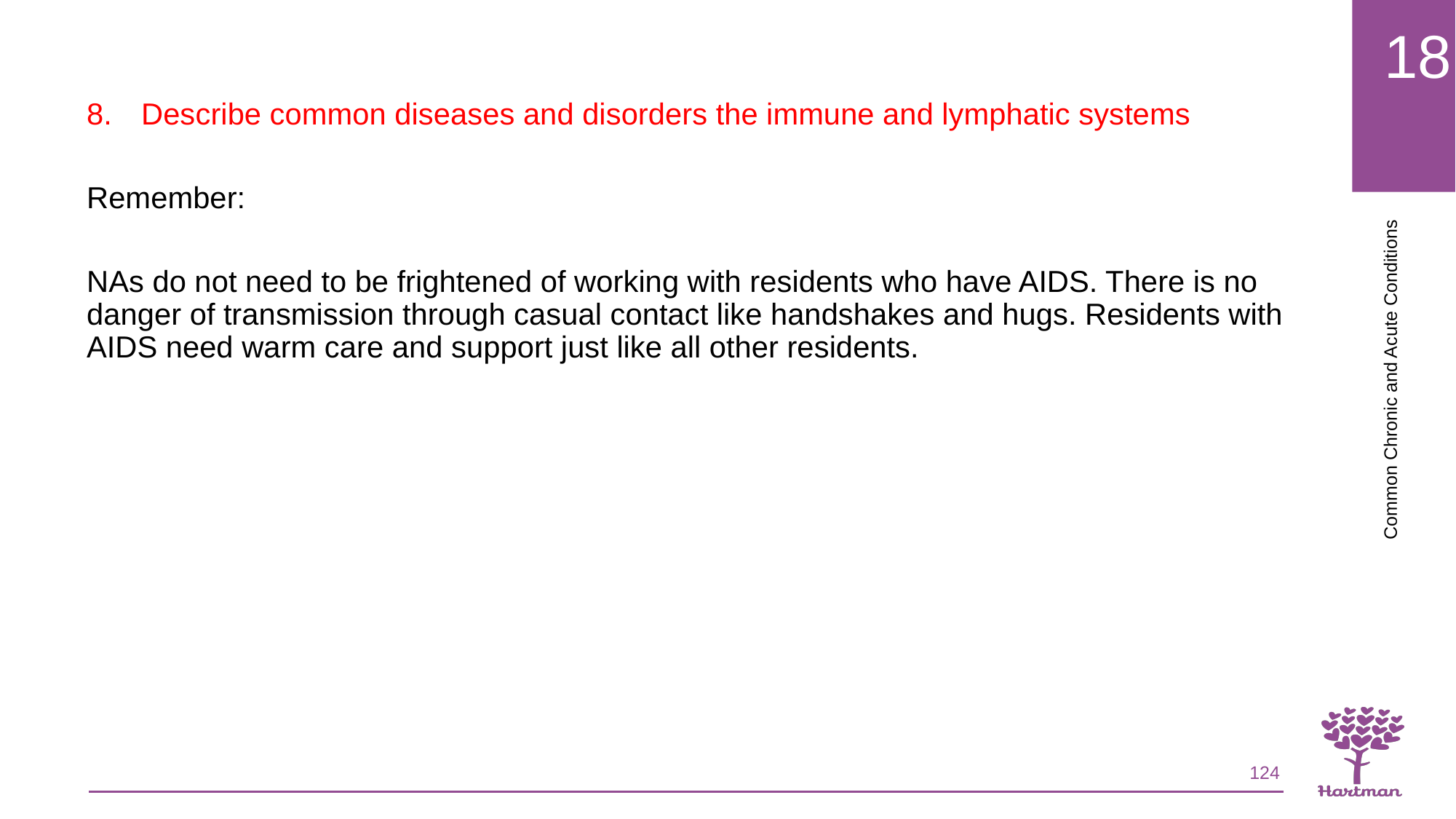

Describe common diseases and disorders the immune and lymphatic systems

Remember:

NAs do not need to be frightened of working with residents who have AIDS. There is no danger of transmission through casual contact like handshakes and hugs. Residents with AIDS need warm care and support just like all other residents.

124